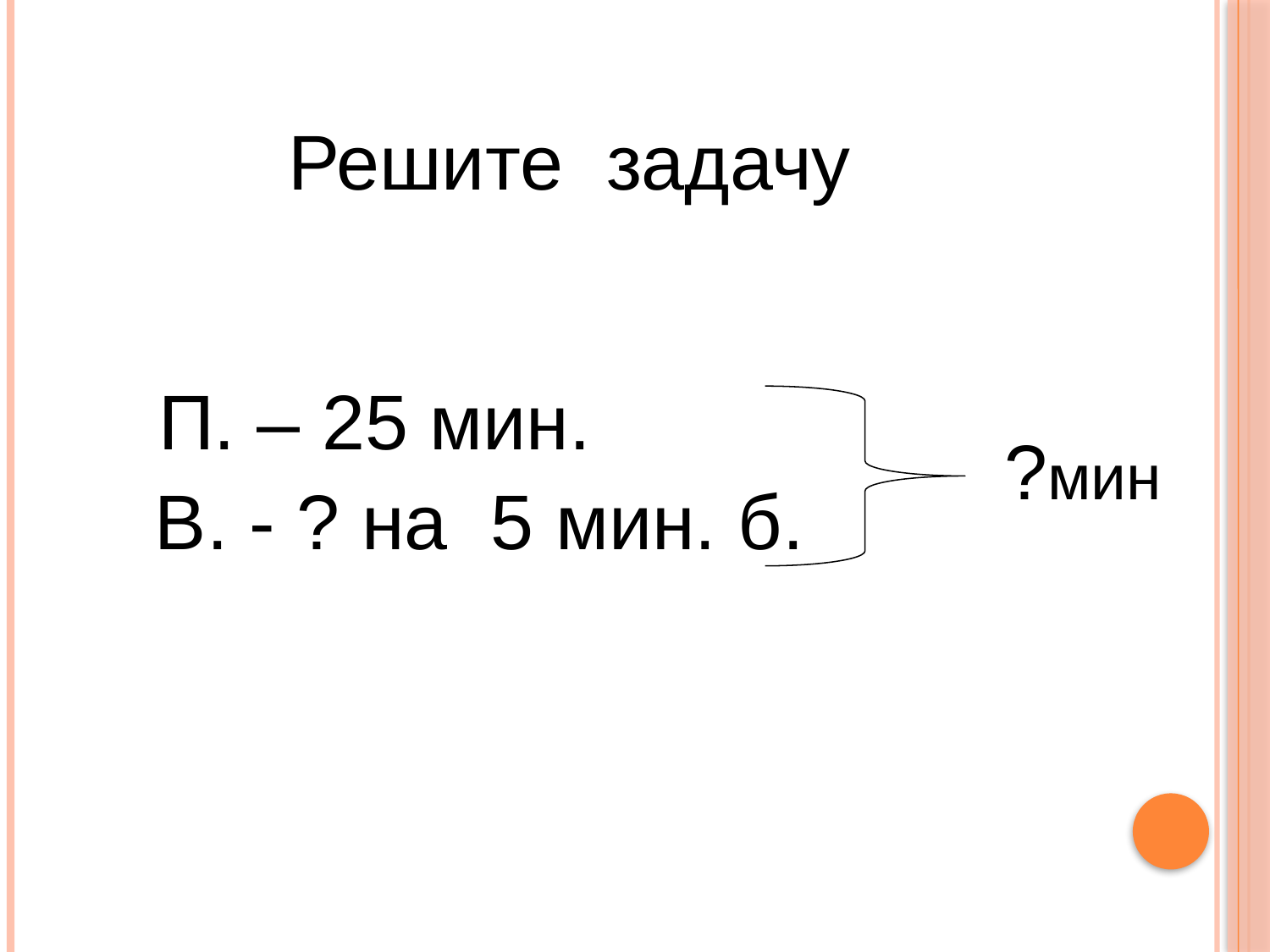

Решите  задачу
П. – 25 мин.

?мин
В. - ? на  5 мин. б.